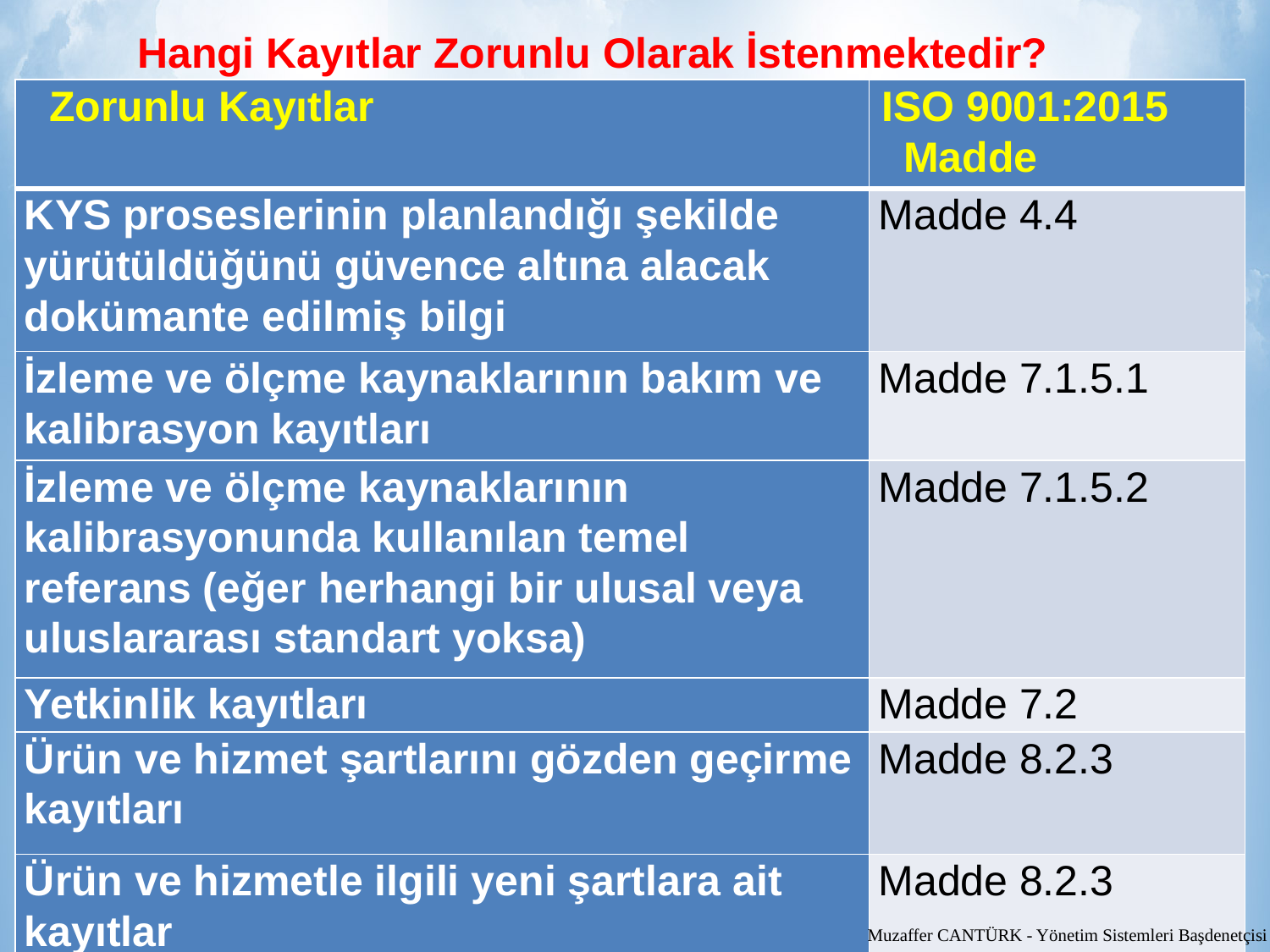

Hangi Kayıtlar Zorunlu Olarak İstenmektedir?
| Zorunlu Kayıtlar | ISO 9001:2015 Madde |
| --- | --- |
| KYS proseslerinin planlandığı şekilde yürütüldüğünü güvence altına alacak dokümante edilmiş bilgi | Madde 4.4 |
| İzleme ve ölçme kaynaklarının bakım ve kalibrasyon kayıtları | Madde 7.1.5.1 |
| İzleme ve ölçme kaynaklarının kalibrasyonunda kullanılan temel referans (eğer herhangi bir ulusal veya uluslararası standart yoksa) | Madde 7.1.5.2 |
| Yetkinlik kayıtları | Madde 7.2 |
| Ürün ve hizmet şartlarını gözden geçirme kayıtları | Madde 8.2.3 |
| Ürün ve hizmetle ilgili yeni şartlara ait kayıtlar | Madde 8.2.3 |
Muzaffer CANTÜRK - Yönetim Sistemleri Başdenetçisi